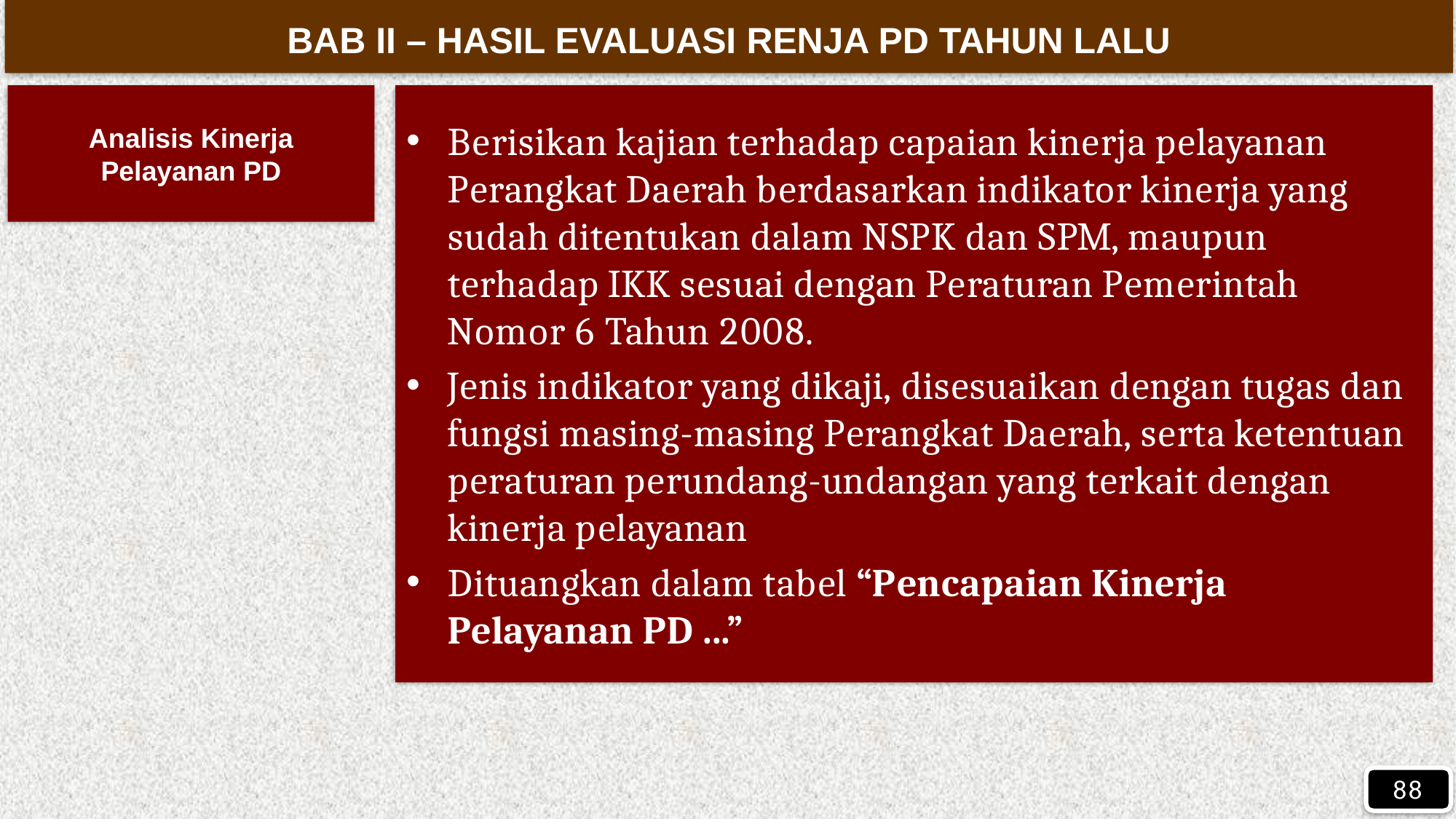

BAB II – HASIL EVALUASI RENJA PD TAHUN LALU
Analisis Kinerja Pelayanan PD
Berisikan kajian terhadap capaian kinerja pelayanan Perangkat Daerah berdasarkan indikator kinerja yang sudah ditentukan dalam NSPK dan SPM, maupun terhadap IKK sesuai dengan Peraturan Pemerintah Nomor 6 Tahun 2008.
Jenis indikator yang dikaji, disesuaikan dengan tugas dan fungsi masing-masing Perangkat Daerah, serta ketentuan peraturan perundang-undangan yang terkait dengan kinerja pelayanan
Dituangkan dalam tabel “Pencapaian Kinerja Pelayanan PD ...”
88